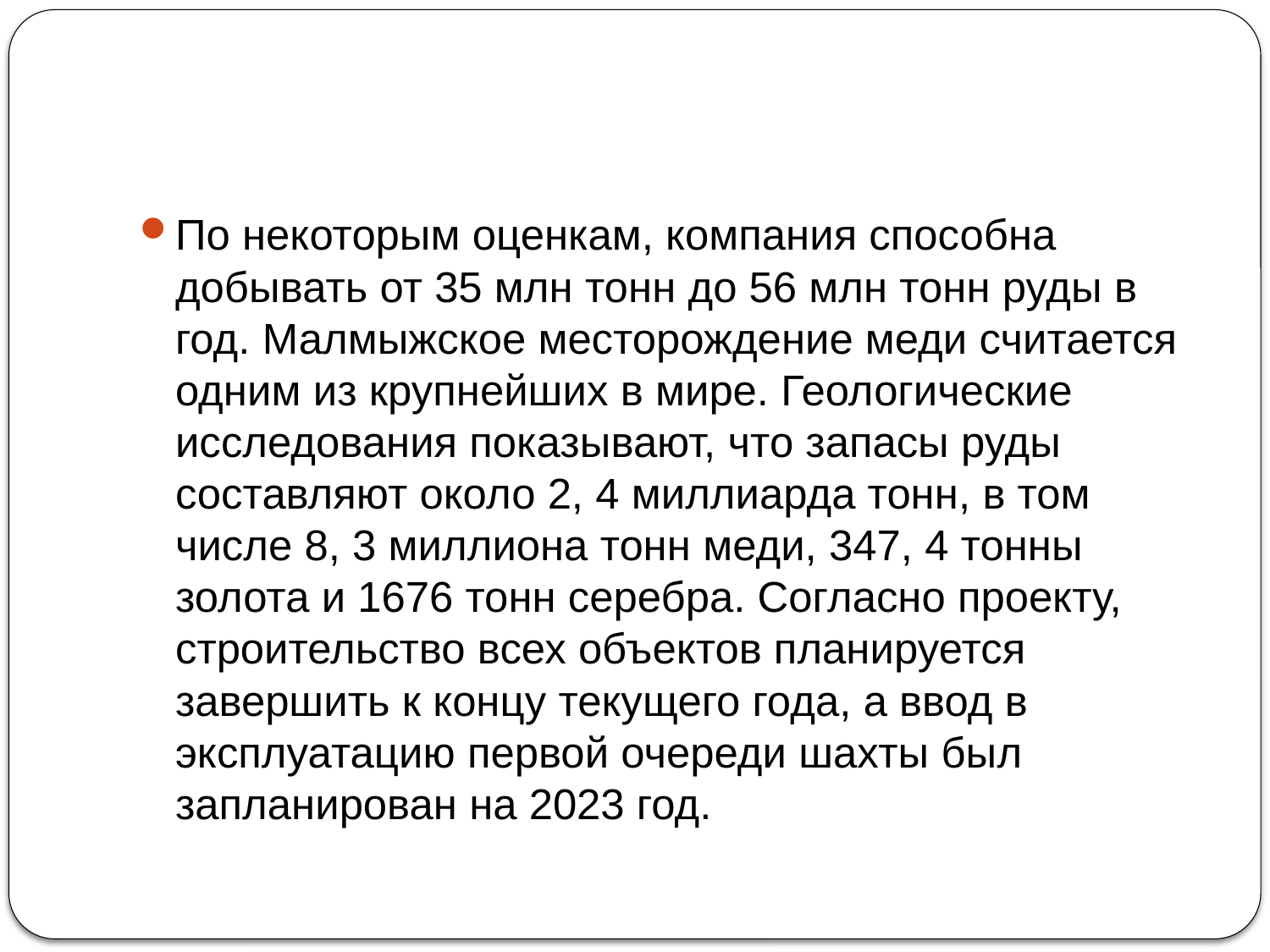

#
По некоторым оценкам, компания способна добывать от 35 млн тонн до 56 млн тонн руды в год. Малмыжское месторождение меди считается одним из крупнейших в мире. Геологические исследования показывают, что запасы руды составляют около 2, 4 миллиарда тонн, в том числе 8, 3 миллиона тонн меди, 347, 4 тонны золота и 1676 тонн серебра. Согласно проекту, строительство всех объектов планируется завершить к концу текущего года, а ввод в эксплуатацию первой очереди шахты был запланирован на 2023 год.